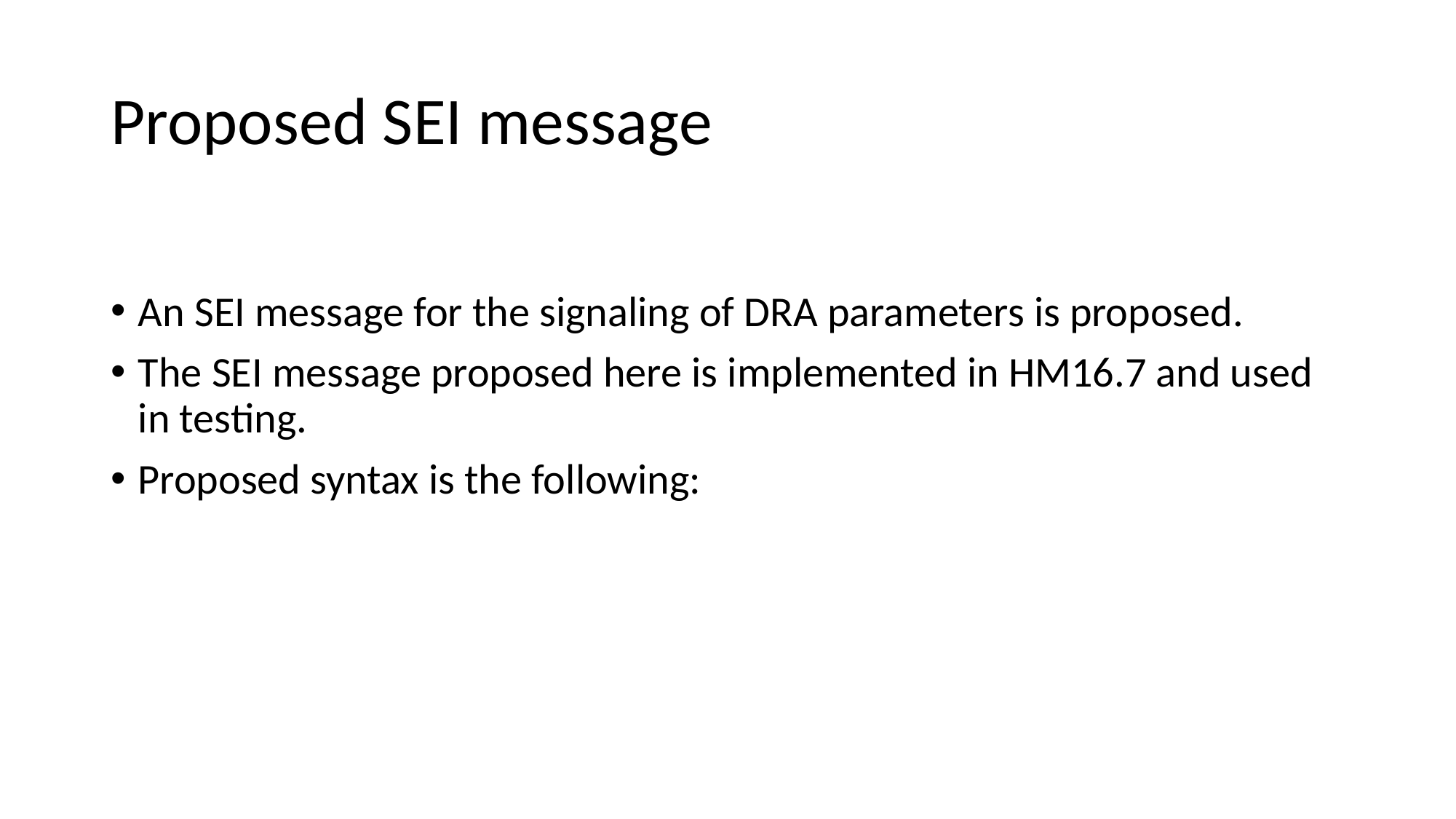

# Proposed SEI message

An SEI message for the signaling of DRA parameters is proposed.
The SEI message proposed here is implemented in HM16.7 and used in testing.
Proposed syntax is the following: